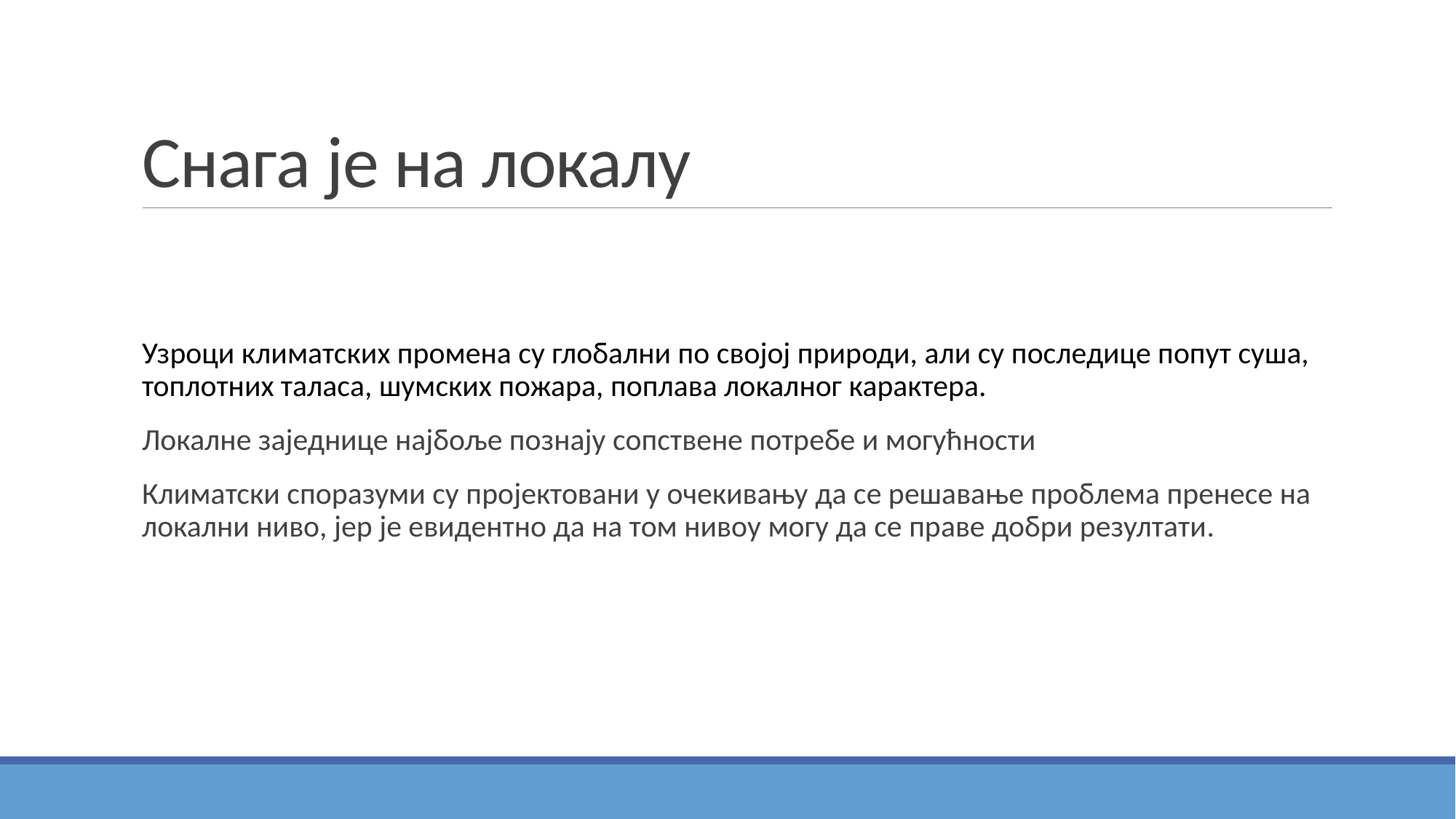

# Снага је на локалу

Узроци климатских промена су глобални по својој природи, али су последице попут суша, топлотних таласа, шумских пожара, поплава локалног карактера.
Локалне заједнице најбоље познају сопствене потребе и могућности
Климатски споразуми су пројектовани у очекивању да се решавање проблема пренесе на локални ниво, јер је евидентно да на том нивоу могу да се праве добри резултати.